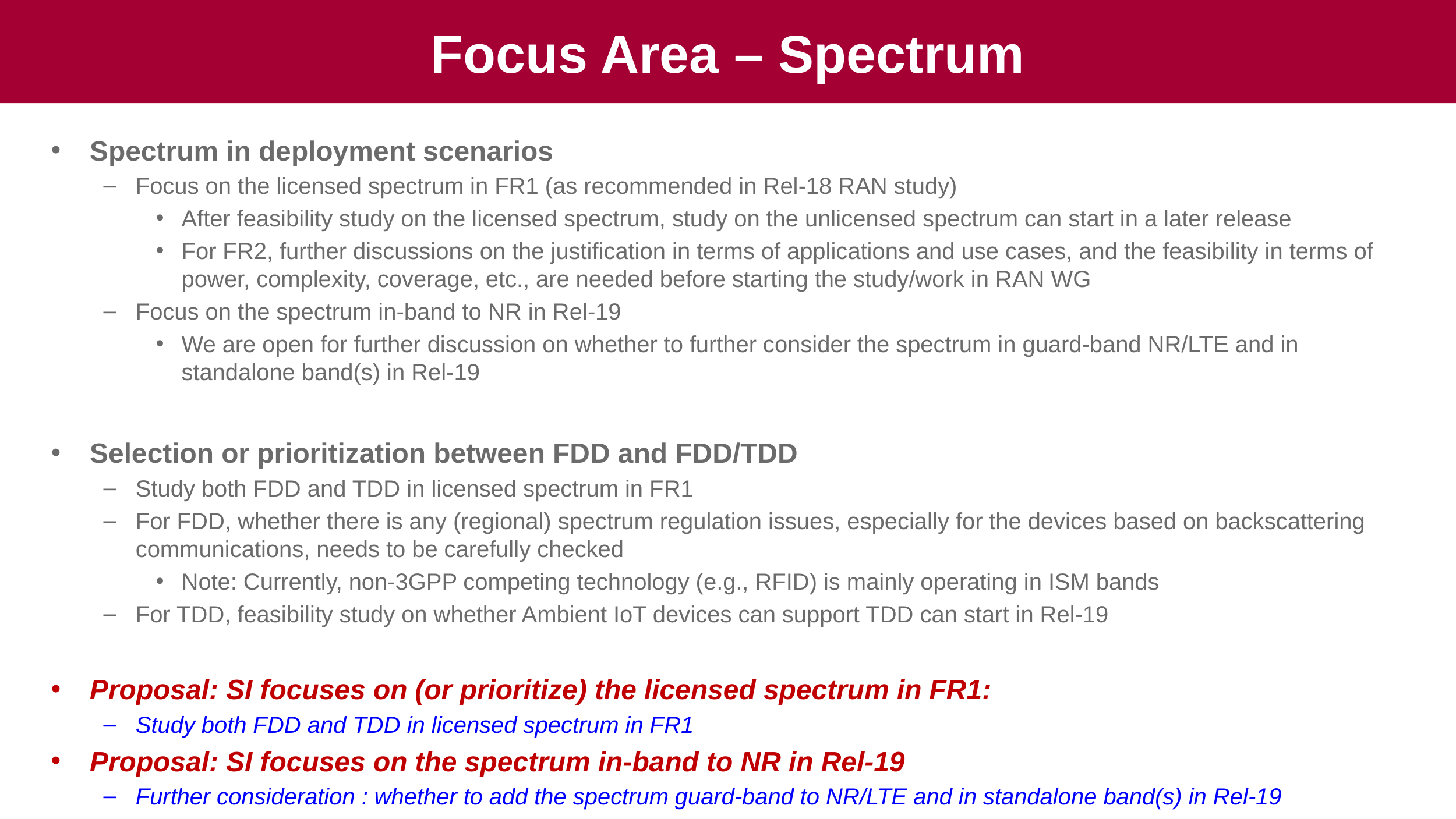

# Focus Area – Spectrum
Spectrum in deployment scenarios
Focus on the licensed spectrum in FR1 (as recommended in Rel-18 RAN study)
After feasibility study on the licensed spectrum, study on the unlicensed spectrum can start in a later release
For FR2, further discussions on the justification in terms of applications and use cases, and the feasibility in terms of power, complexity, coverage, etc., are needed before starting the study/work in RAN WG
Focus on the spectrum in-band to NR in Rel-19
We are open for further discussion on whether to further consider the spectrum in guard-band NR/LTE and in standalone band(s) in Rel-19

Selection or prioritization between FDD and FDD/TDD
Study both FDD and TDD in licensed spectrum in FR1
For FDD, whether there is any (regional) spectrum regulation issues, especially for the devices based on backscattering communications, needs to be carefully checked
Note: Currently, non-3GPP competing technology (e.g., RFID) is mainly operating in ISM bands
For TDD, feasibility study on whether Ambient IoT devices can support TDD can start in Rel-19

Proposal: SI focuses on (or prioritize) the licensed spectrum in FR1:
Study both FDD and TDD in licensed spectrum in FR1
Proposal: SI focuses on the spectrum in-band to NR in Rel-19
Further consideration : whether to add the spectrum guard-band to NR/LTE and in standalone band(s) in Rel-19